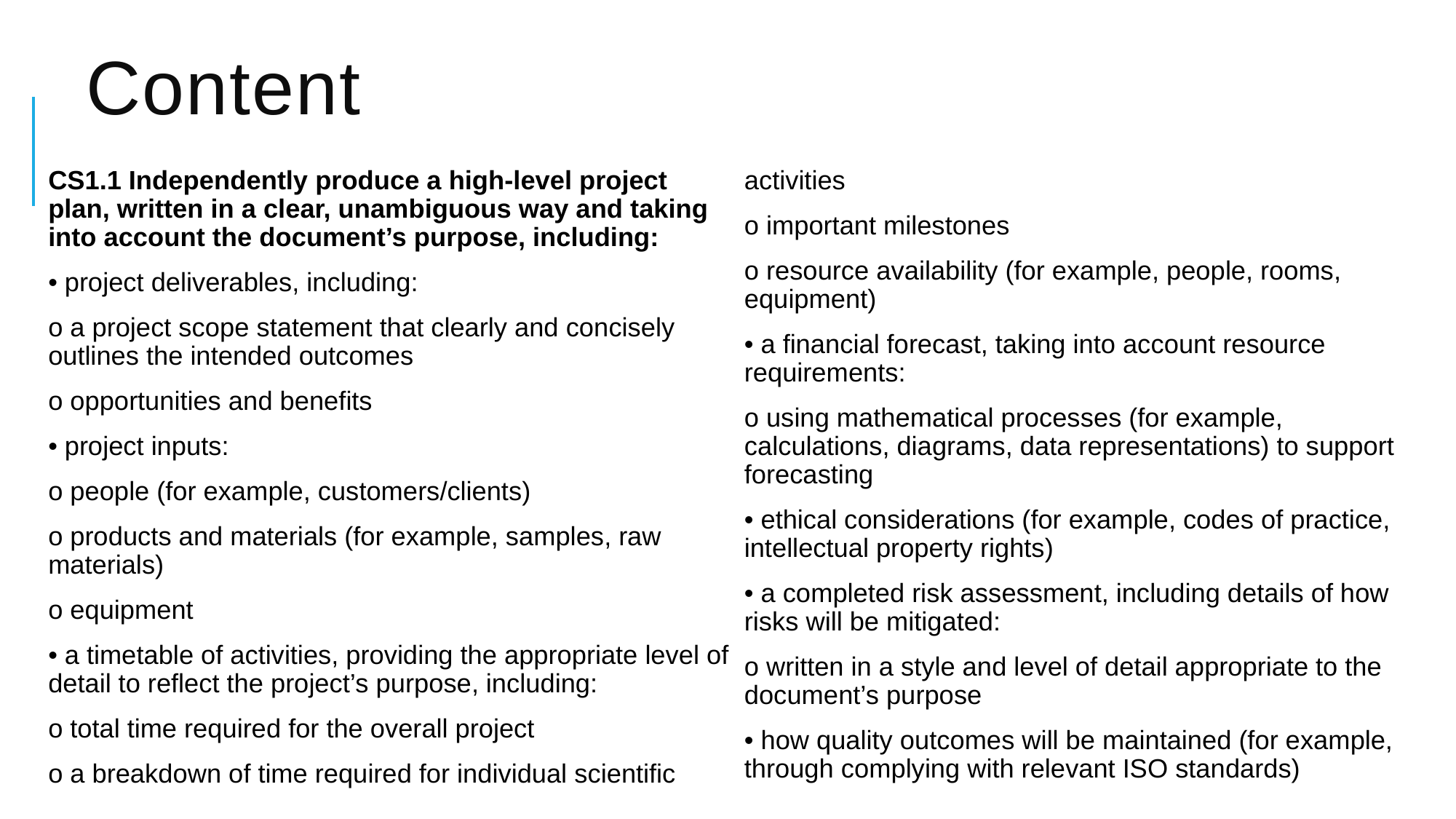

# Content
CS1.1 Independently produce a high-level project plan, written in a clear, unambiguous way and taking into account the document’s purpose, including:
• project deliverables, including:
o a project scope statement that clearly and concisely outlines the intended outcomes
o opportunities and benefits
• project inputs:
o people (for example, customers/clients)
o products and materials (for example, samples, raw materials)
o equipment
• a timetable of activities, providing the appropriate level of detail to reflect the project’s purpose, including:
o total time required for the overall project
o a breakdown of time required for individual scientific activities
o important milestones
o resource availability (for example, people, rooms, equipment)
• a financial forecast, taking into account resource requirements:
o using mathematical processes (for example, calculations, diagrams, data representations) to support forecasting
• ethical considerations (for example, codes of practice, intellectual property rights)
• a completed risk assessment, including details of how risks will be mitigated:
o written in a style and level of detail appropriate to the document’s purpose
• how quality outcomes will be maintained (for example, through complying with relevant ISO standards)